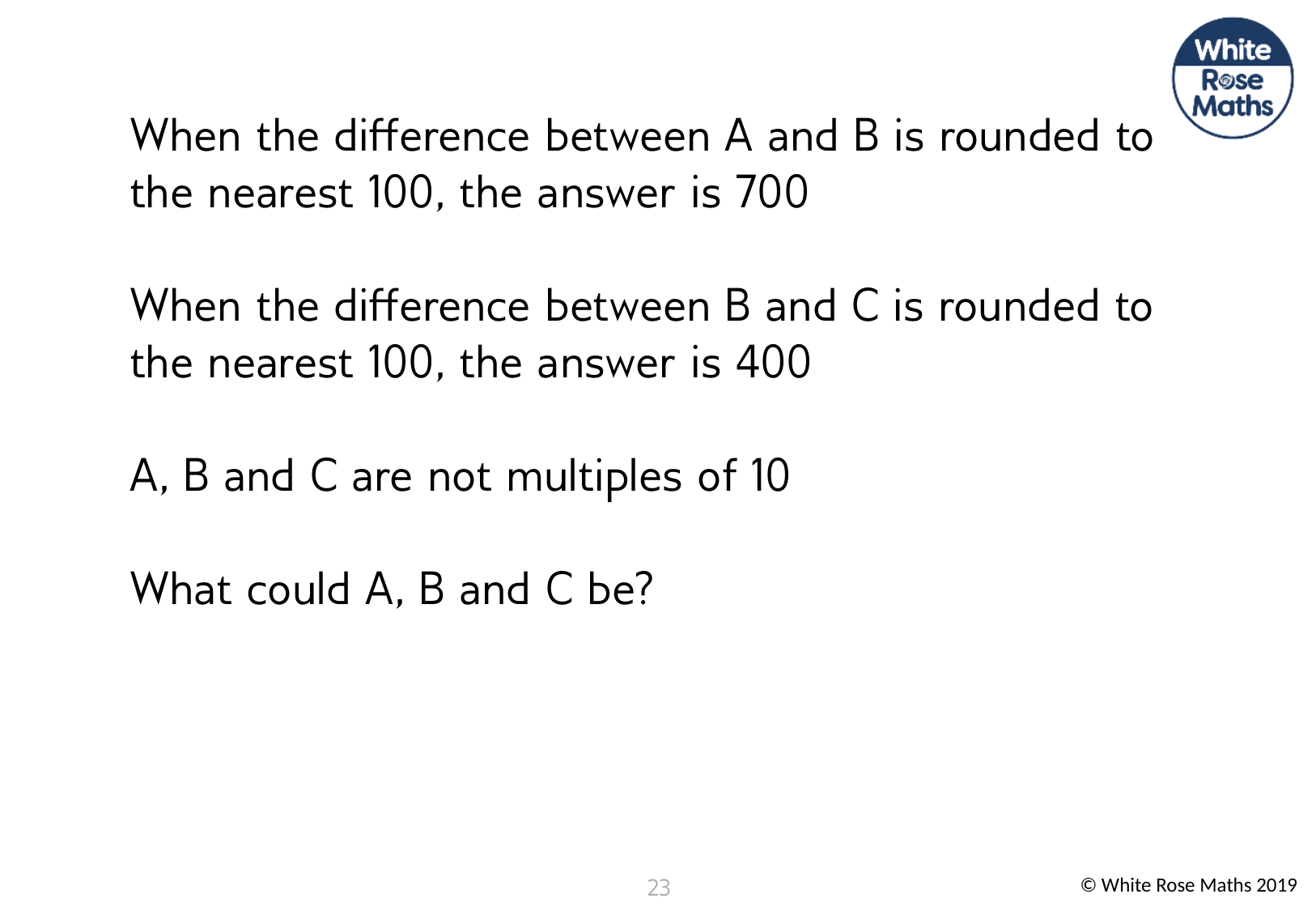

When the difference between A and B is rounded to the nearest 100, the answer is 700

When the difference between B and C is rounded to the nearest 100, the answer is 400

A, B and C are not multiples of 10

What could A, B and C be?
23